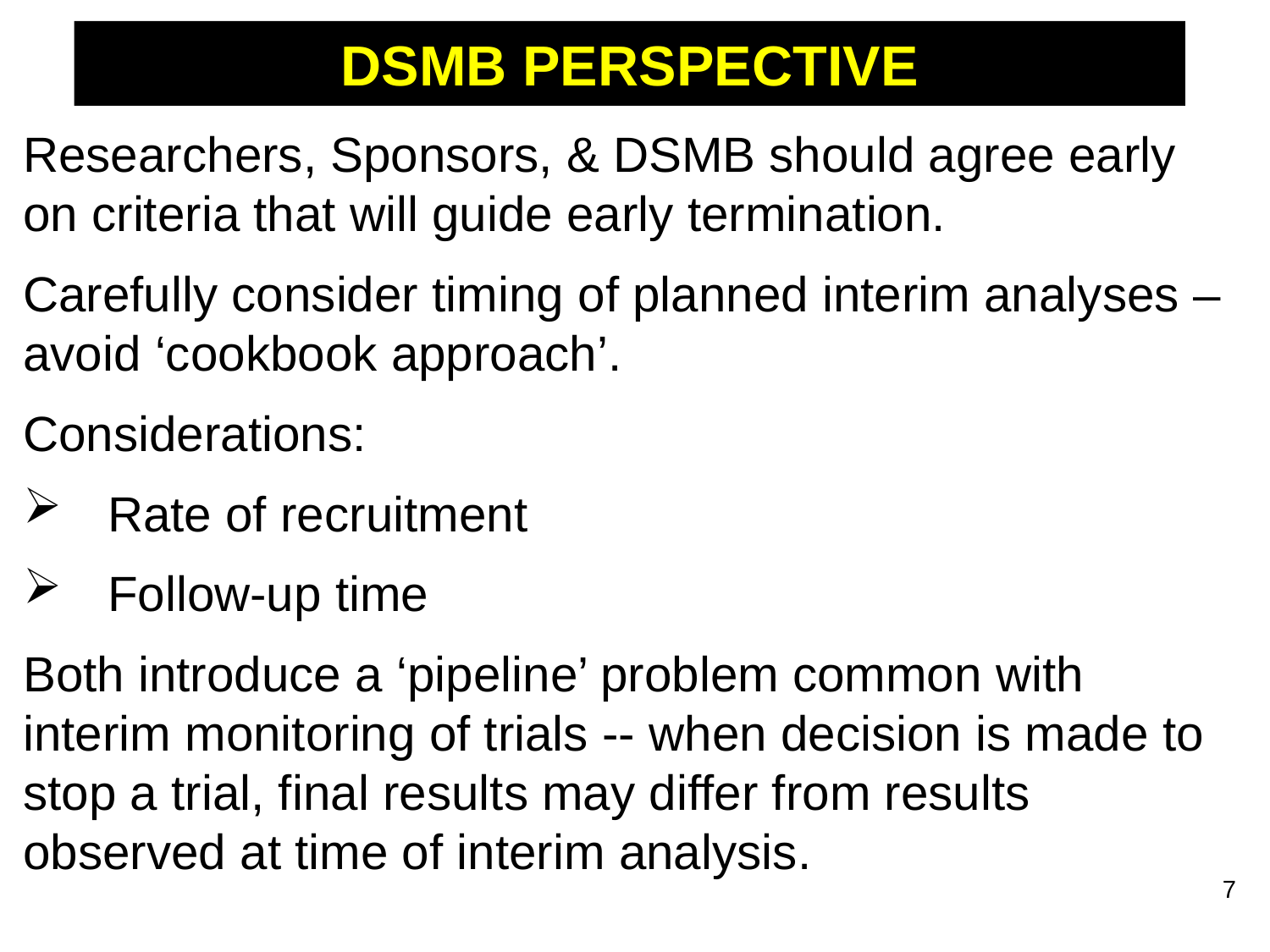

# DSMB PERSPECTIVE
Researchers, Sponsors, & DSMB should agree early on criteria that will guide early termination.
Carefully consider timing of planned interim analyses – avoid ‘cookbook approach’.
Considerations:
Rate of recruitment
Follow-up time
Both introduce a ‘pipeline’ problem common with interim monitoring of trials -- when decision is made to stop a trial, final results may differ from results observed at time of interim analysis.
7